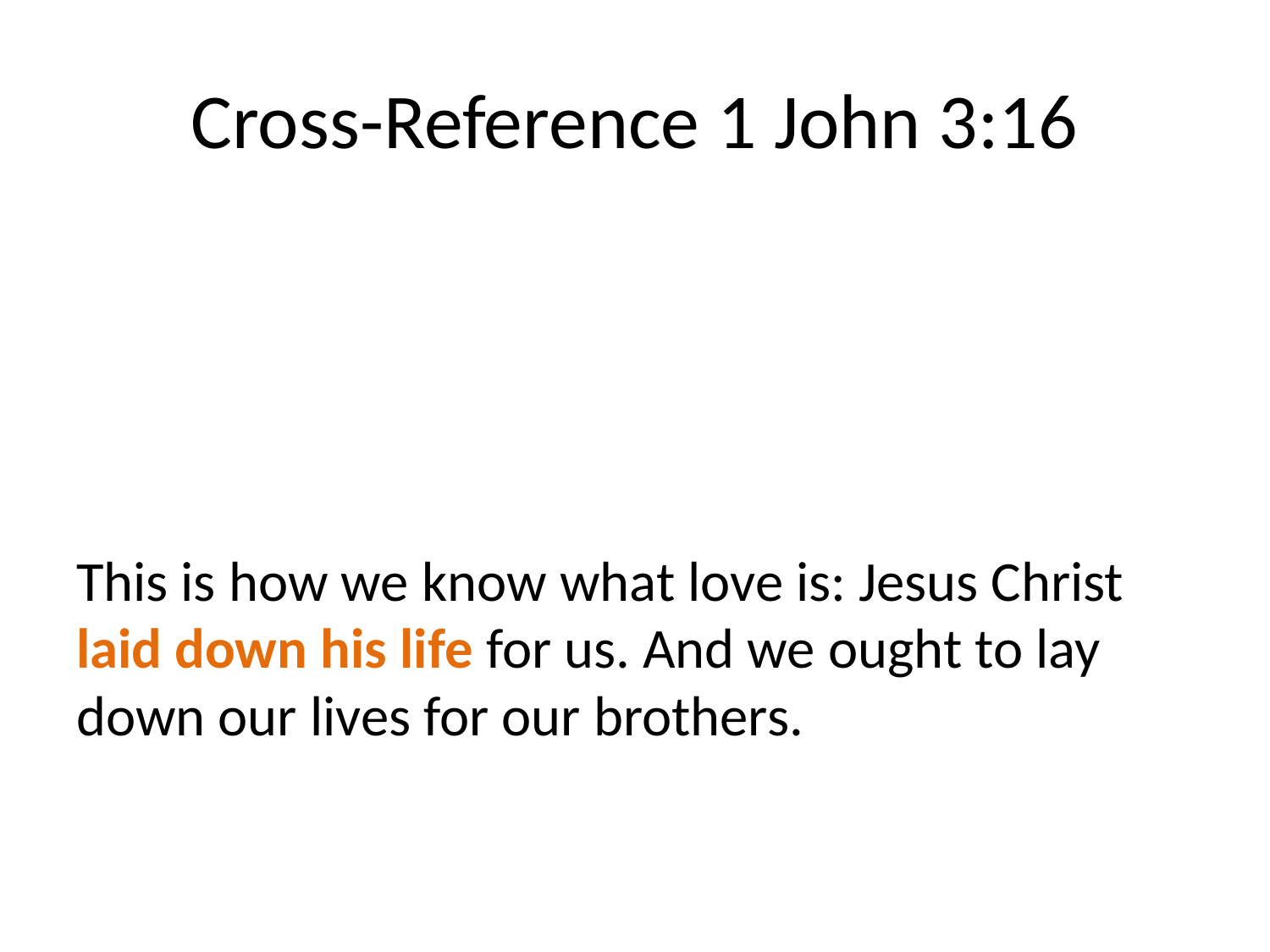

# Cross-Reference 1 John 3:16

This is how we know what love is: Jesus Christ laid down his life for us. And we ought to lay down our lives for our brothers.